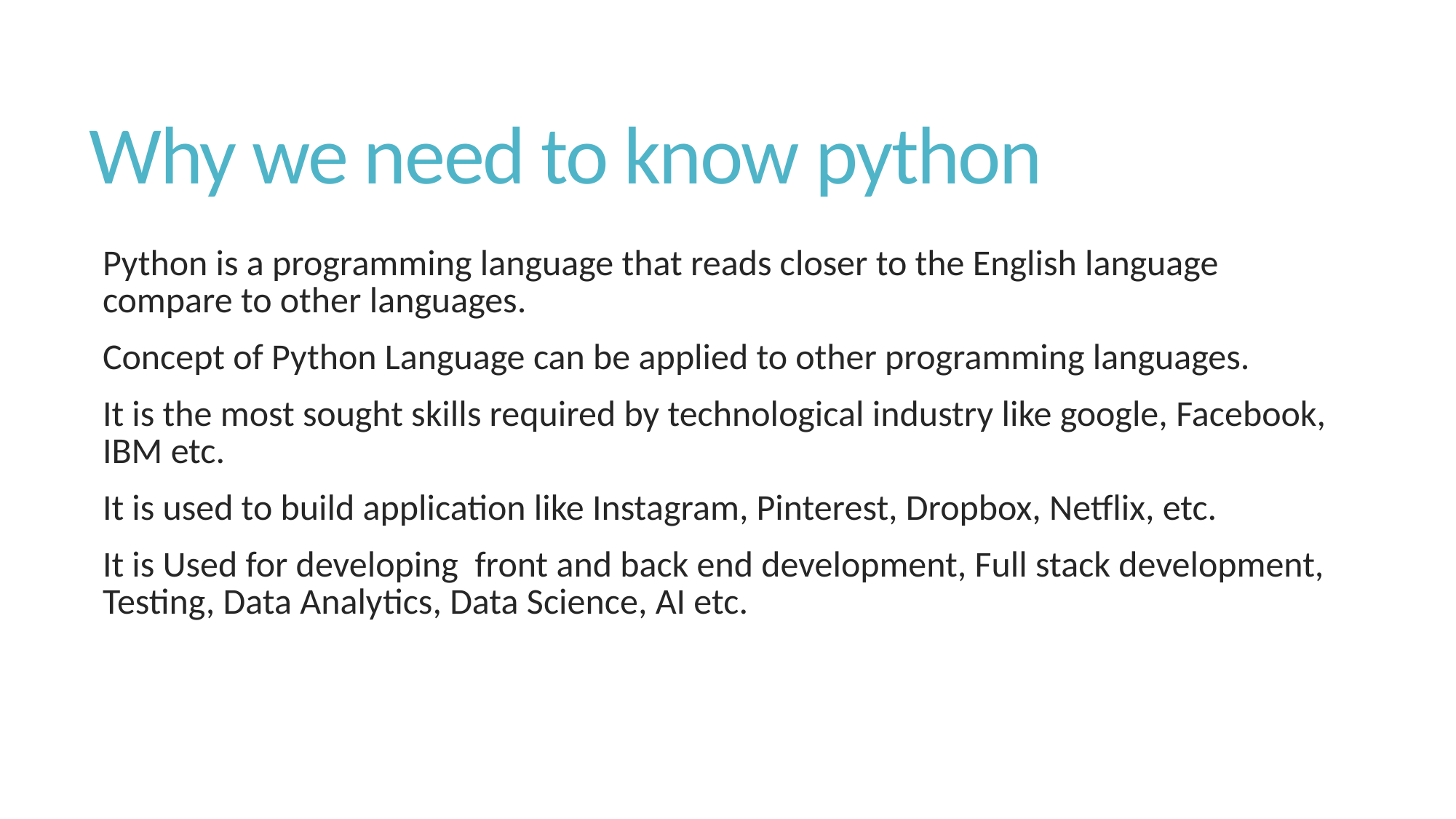

# Why we need to know python
Python is a programming language that reads closer to the English language compare to other languages.
Concept of Python Language can be applied to other programming languages.
It is the most sought skills required by technological industry like google, Facebook, IBM etc.
It is used to build application like Instagram, Pinterest, Dropbox, Netflix, etc.
It is Used for developing  front and back end development, Full stack development, Testing, Data Analytics, Data Science, AI etc.